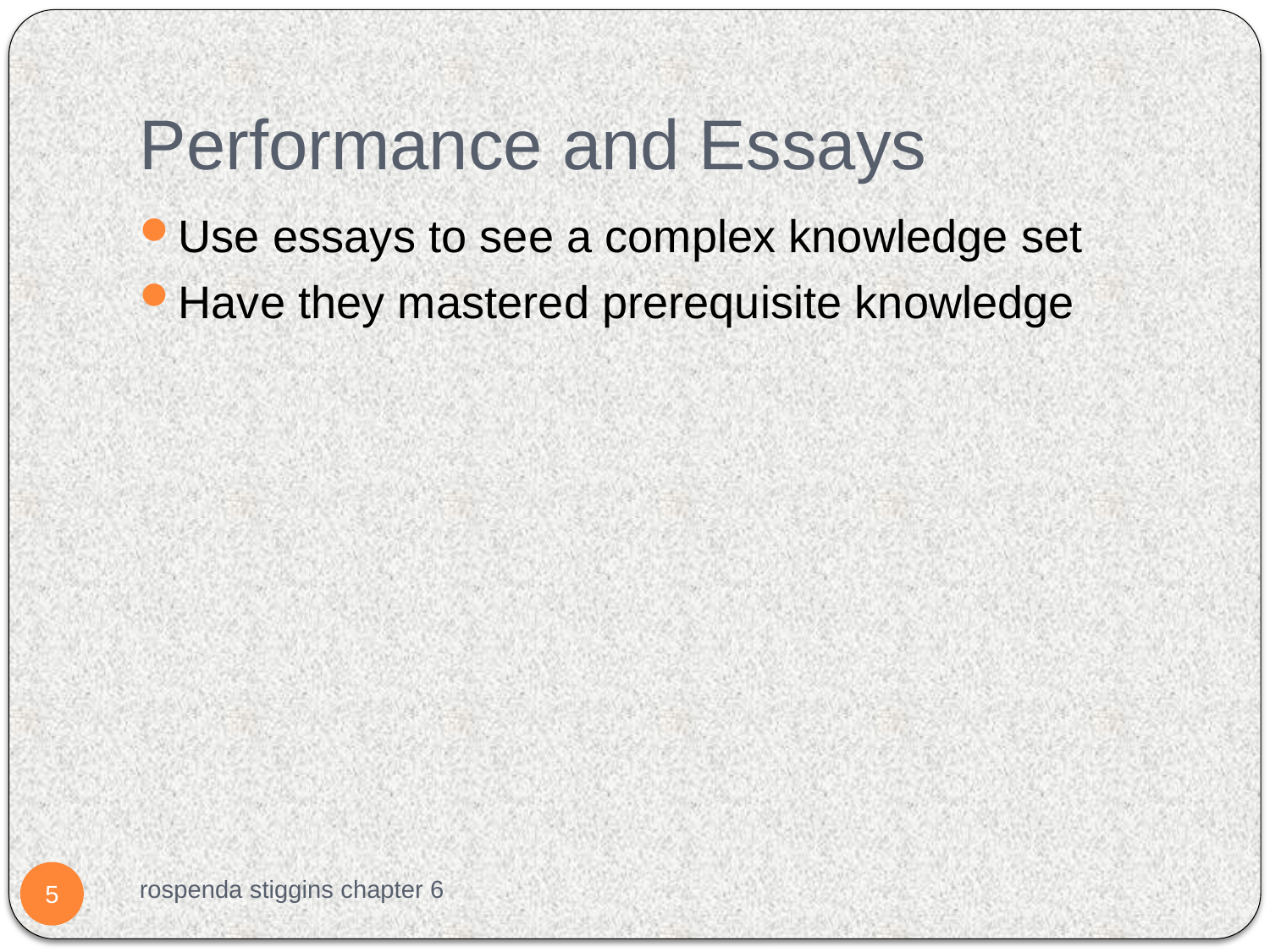

# Performance and Essays
Use essays to see a complex knowledge set
Have they mastered prerequisite knowledge

rospenda stiggins chapter 6
5